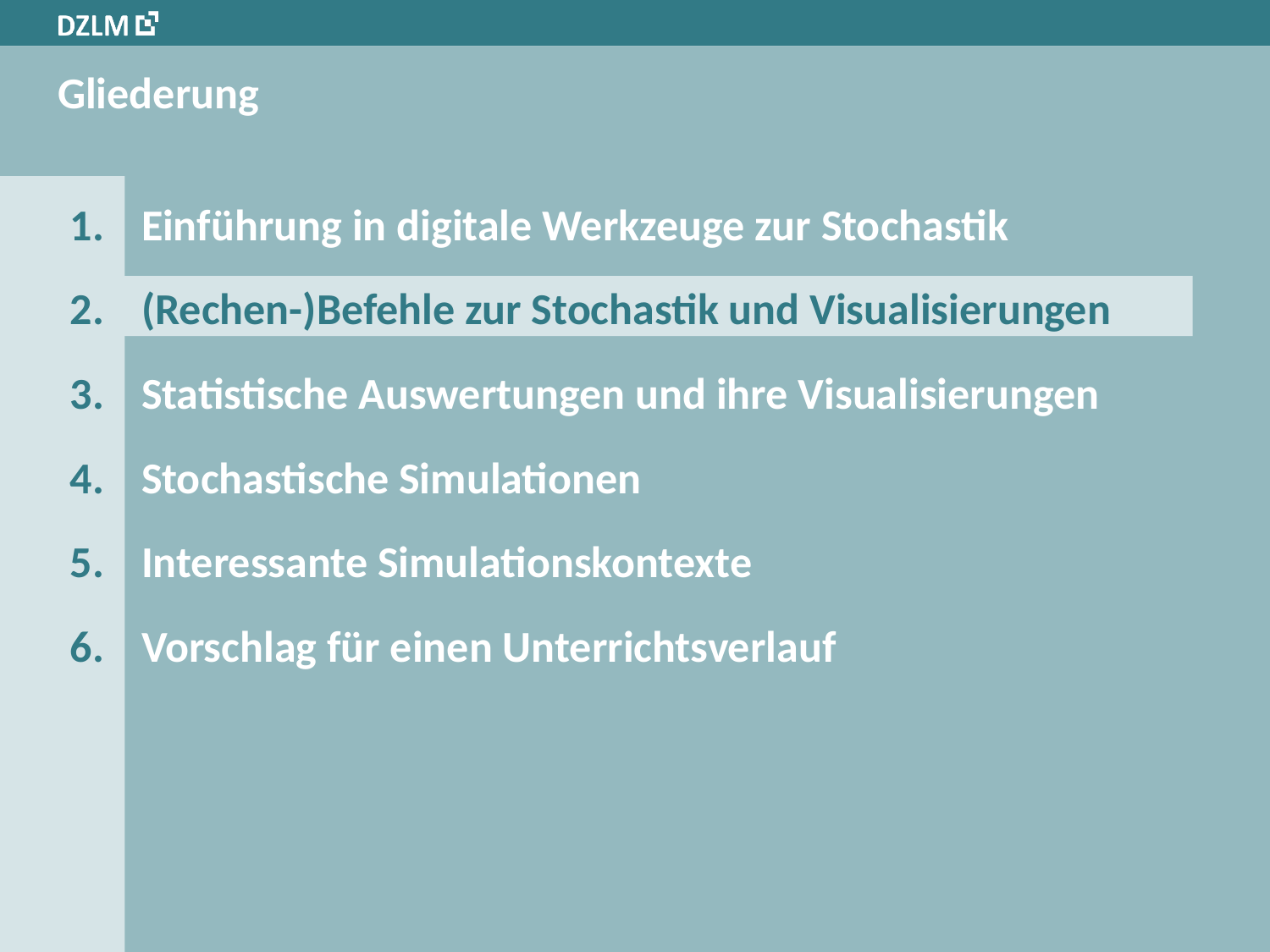

# Gliederung

Einführung in digitale Werkzeuge zur Stochastik
(Rechen-)Befehle zur Stochastik und Visualisierungen
Statistische Auswertungen und ihre Visualisierungen
Stochastische Simulationen
Interessante Simulationskontexte
Vorschlag für einen Unterrichtsverlauf